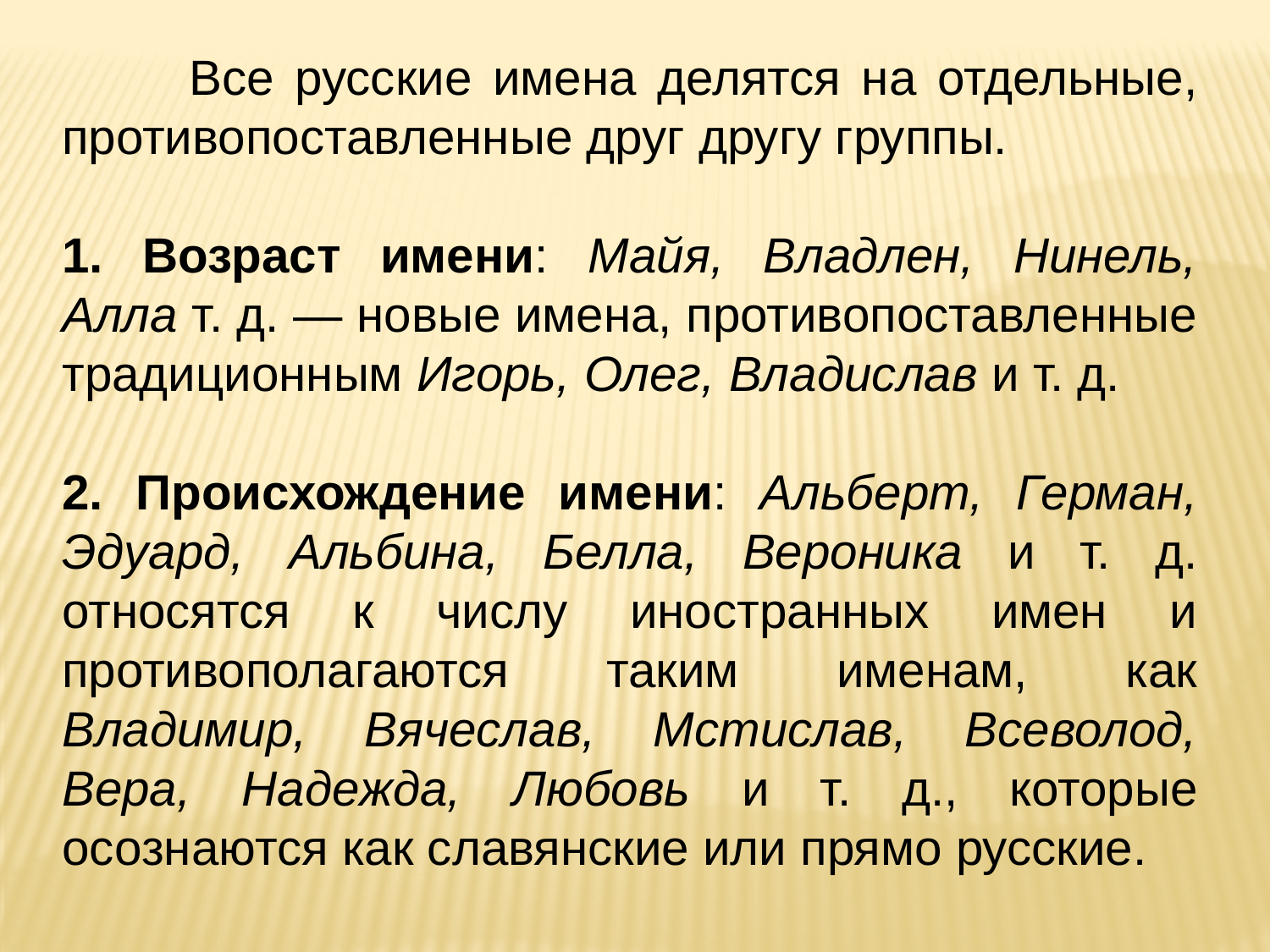

Все русские имена делятся на отдельные, противопоставленные друг другу группы.

1. Возраст имени: Майя, Владлен, Нинель, Алла т. д. — новые имена, противопоставленные традиционным Игорь, Олег, Владислав и т. д.

2. Происхождение имени: Альберт, Герман, Эдуард, Альбина, Белла, Вероника и т. д. относятся к числу иностранных имен и противополагаются таким именам, как Владимир, Вячеслав, Мстислав, Всеволод, Вера, Надежда, Любовь и т. д., которые осознаются как славянские или прямо русские.